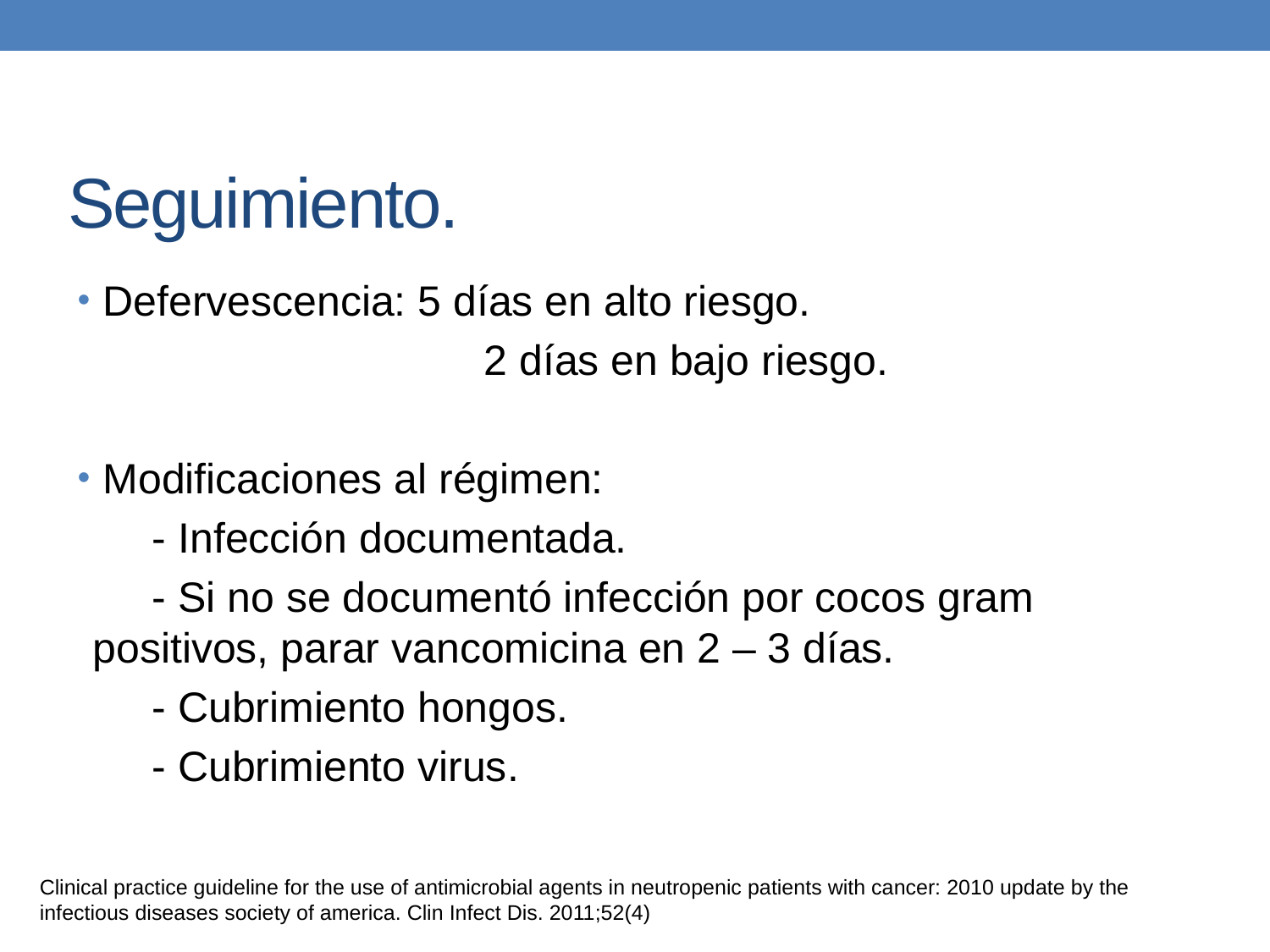

# Seguimiento.
Defervescencia: 5 días en alto riesgo.
                                 2 días en bajo riesgo.

Modificaciones al régimen:
     - Infección documentada.
     - Si no se documentó infección por cocos gram positivos, parar vancomicina en 2 – 3 días.
     - Cubrimiento hongos.
     - Cubrimiento virus.
Clinical practice guideline for the use of antimicrobial agents in neutropenic patients with cancer: 2010 update by the infectious diseases society of america. Clin Infect Dis. 2011;52(4)